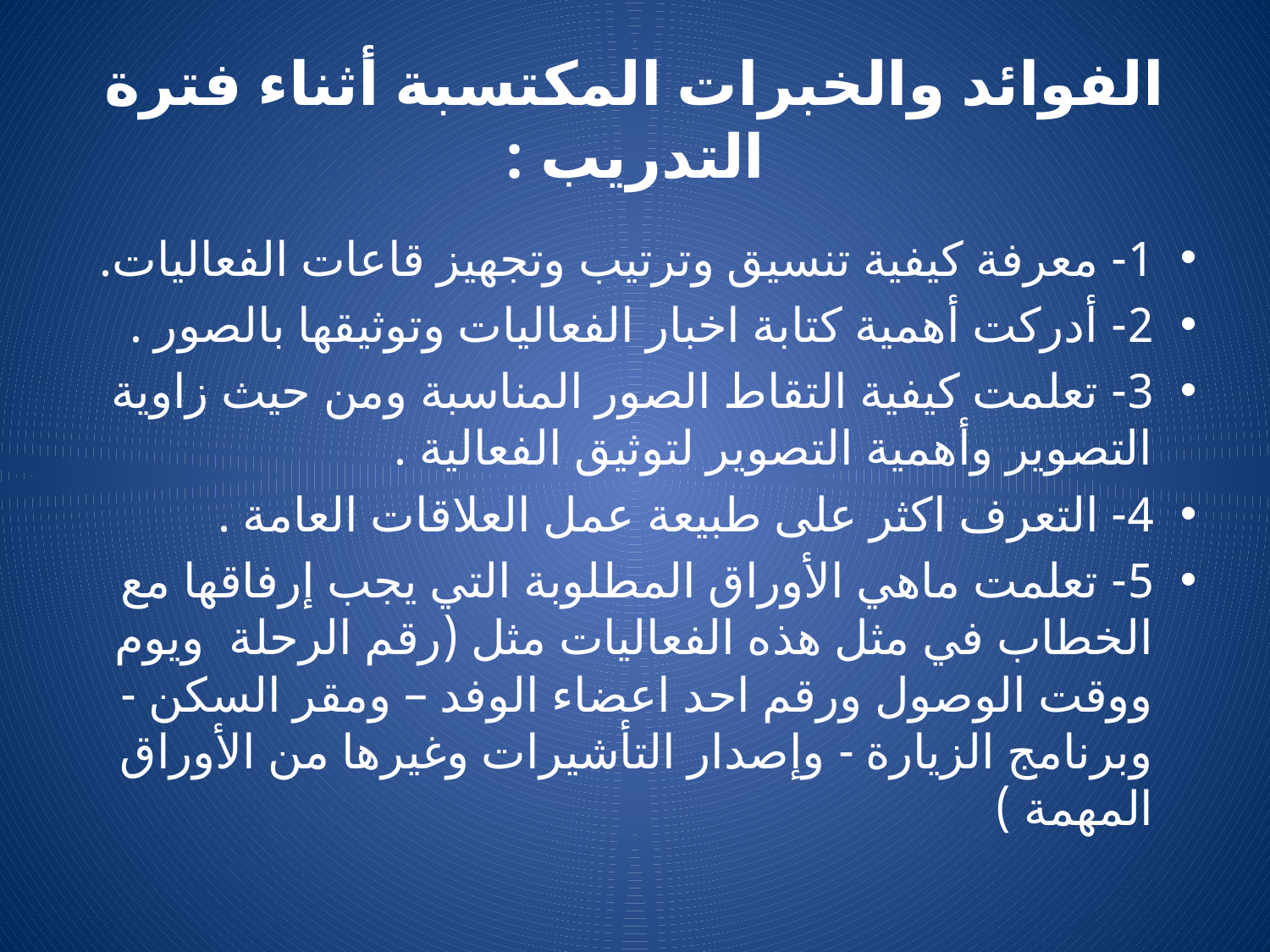

# الفوائد والخبرات المكتسبة أثناء فترة التدريب :
1- معرفة كيفية تنسيق وترتيب وتجهيز قاعات الفعاليات.
2- أدركت أهمية كتابة اخبار الفعاليات وتوثيقها بالصور .
3- تعلمت كيفية التقاط الصور المناسبة ومن حيث زاوية التصوير وأهمية التصوير لتوثيق الفعالية .
4- التعرف اكثر على طبيعة عمل العلاقات العامة .
5- تعلمت ماهي الأوراق المطلوبة التي يجب إرفاقها مع الخطاب في مثل هذه الفعاليات مثل (رقم الرحلة  ويوم ووقت الوصول ورقم احد اعضاء الوفد – ومقر السكن - وبرنامج الزيارة - وإصدار التأشيرات وغيرها من الأوراق المهمة )